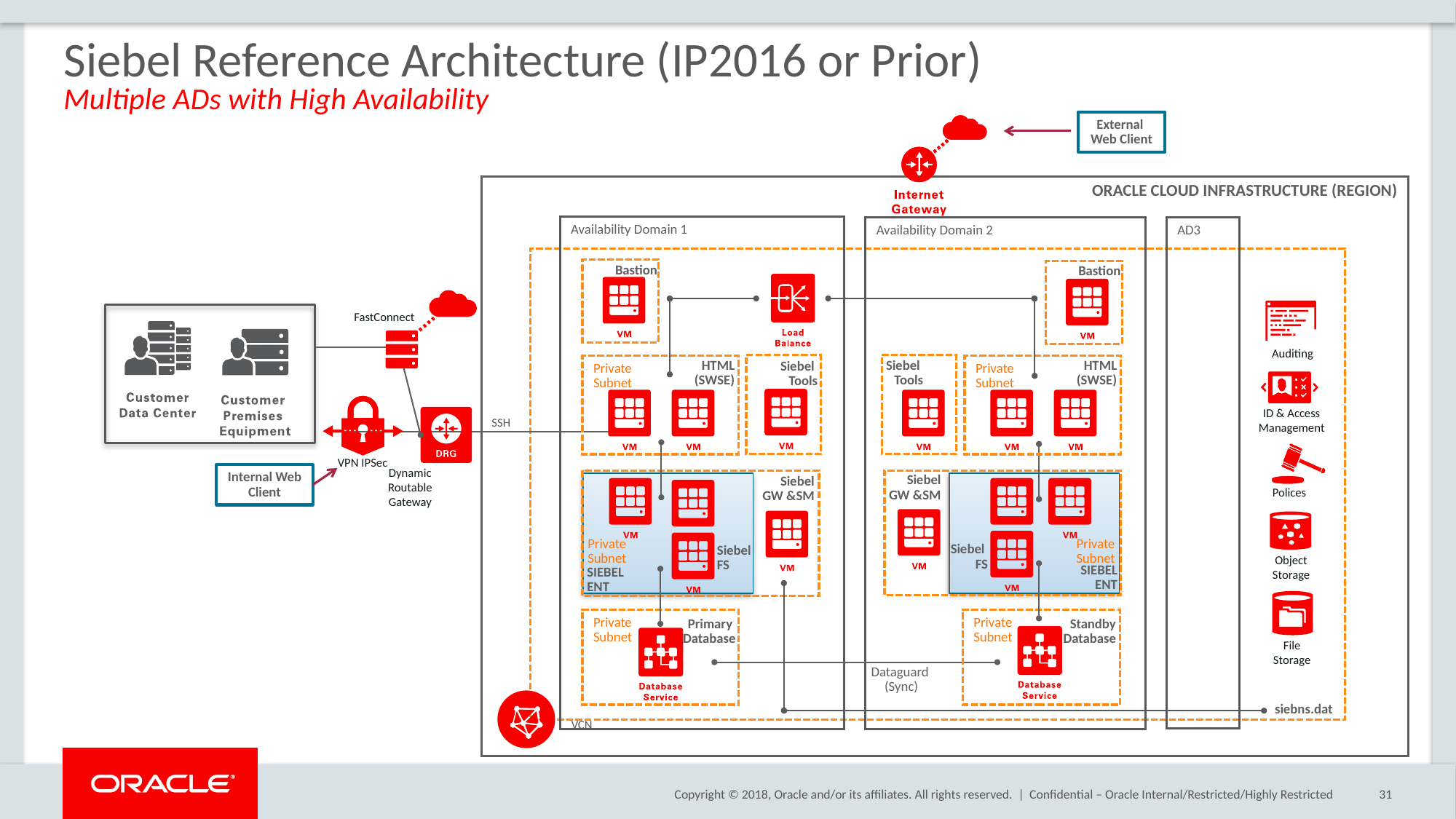

Siebel Reference Architecture (IP2016 or Prior)
Multiple ADs with High Availability

External
Web Client
ORACLE CLOUD INFRASTRUCTURE (REGION)
Availability Domain 1
Availability Domain 2
AD3

Bastion
Bastion

Auditing

FastConnect

Private
Subnet
Private
Subnet
HTML
(SWSE)

Siebel
Tools
HTML
(SWSE)

Siebel
Tools

ID & Access Management

SSH

Polices
VPN IPSec
Internal Web Client
Dynamic Routable Gateway

Siebel
GW &SM

Siebel
GW &SM

Object Storage

Private
Subnet
Private
Subnet

Siebel
FS

Siebel
FS

SIEBEL
ENT

SIEBEL
ENT

Private
Subnet
Private
Subnet
Primary
Database
Standby
Database

File Storage
Dataguard
 (Sync)

siebns.dat
VCN
Confidential – Oracle Internal/Restricted/Highly Restricted
31